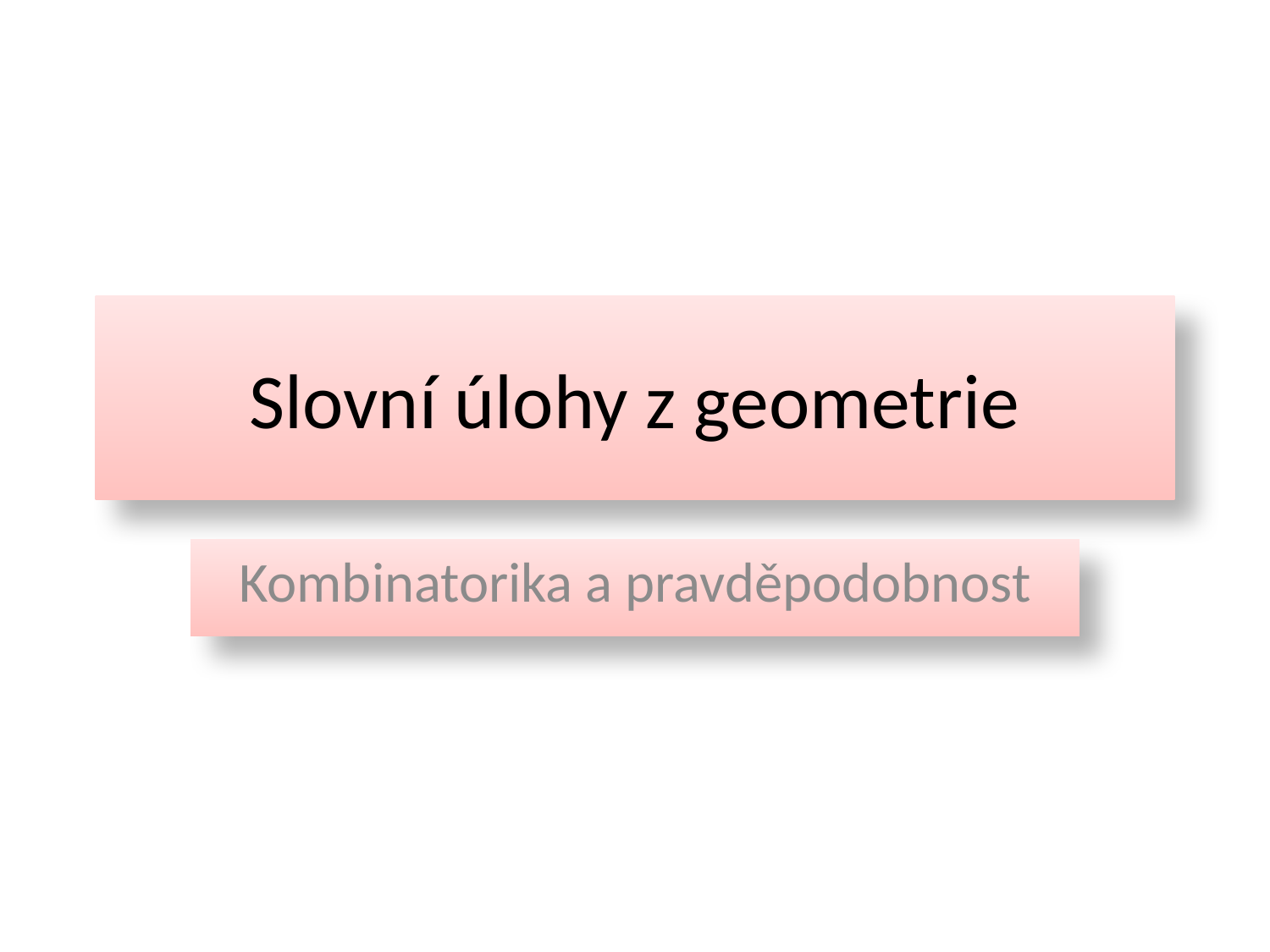

# Slovní úlohy z geometrie
Kombinatorika a pravděpodobnost